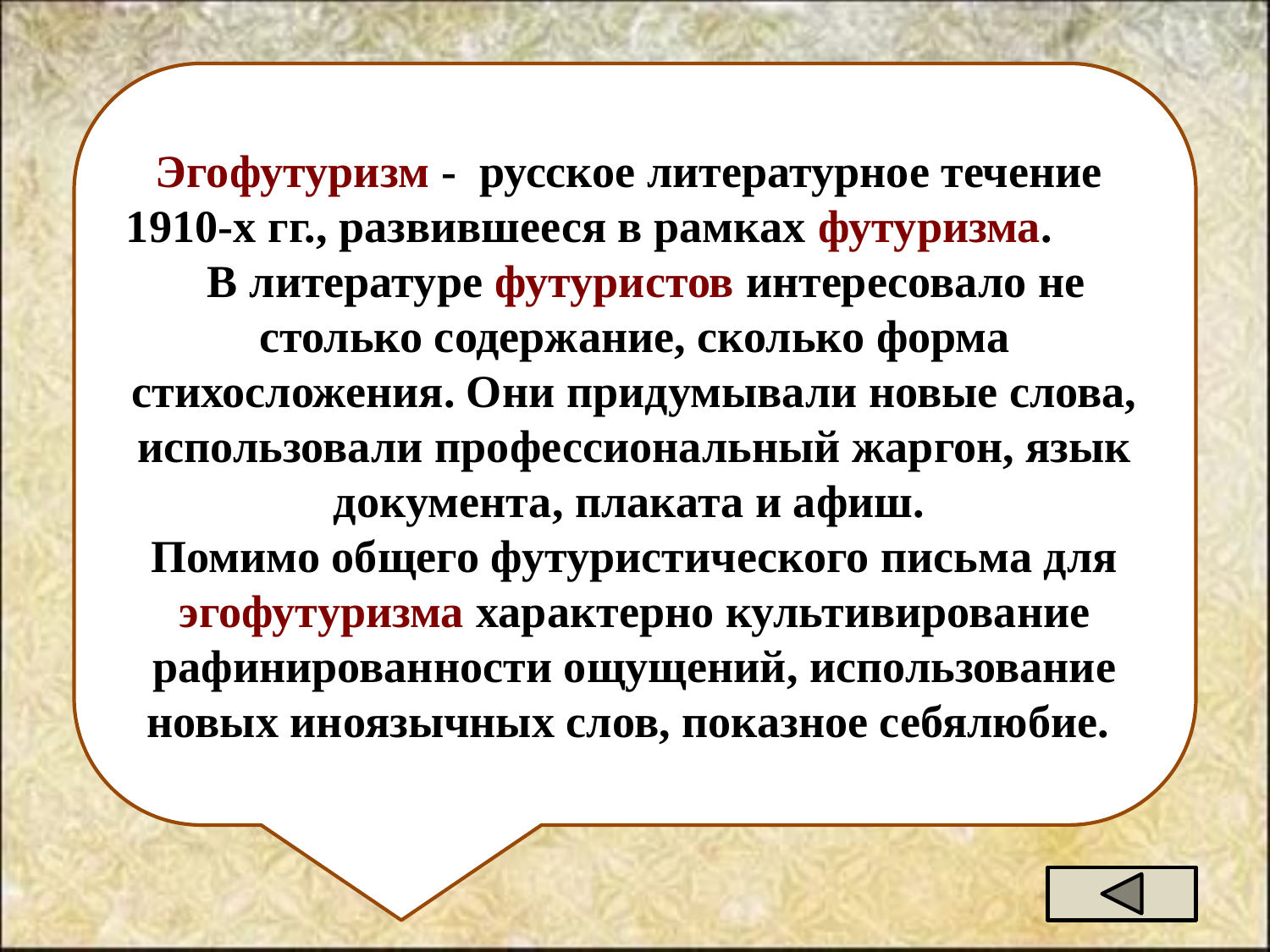

Эгофутуризм -  русское литературное течение
1910-х гг., развившееся в рамках футуризма.           В литературе футуристов интересовало не столько содержание, сколько форма стихосложения. Они придумывали новые слова, использовали профессиональный жаргон, язык документа, плаката и афиш.
Помимо общего футуристического письма для эгофутуризма характерно культивирование рафинированности ощущений, использование новых иноязычных слов, показное себялюбие..